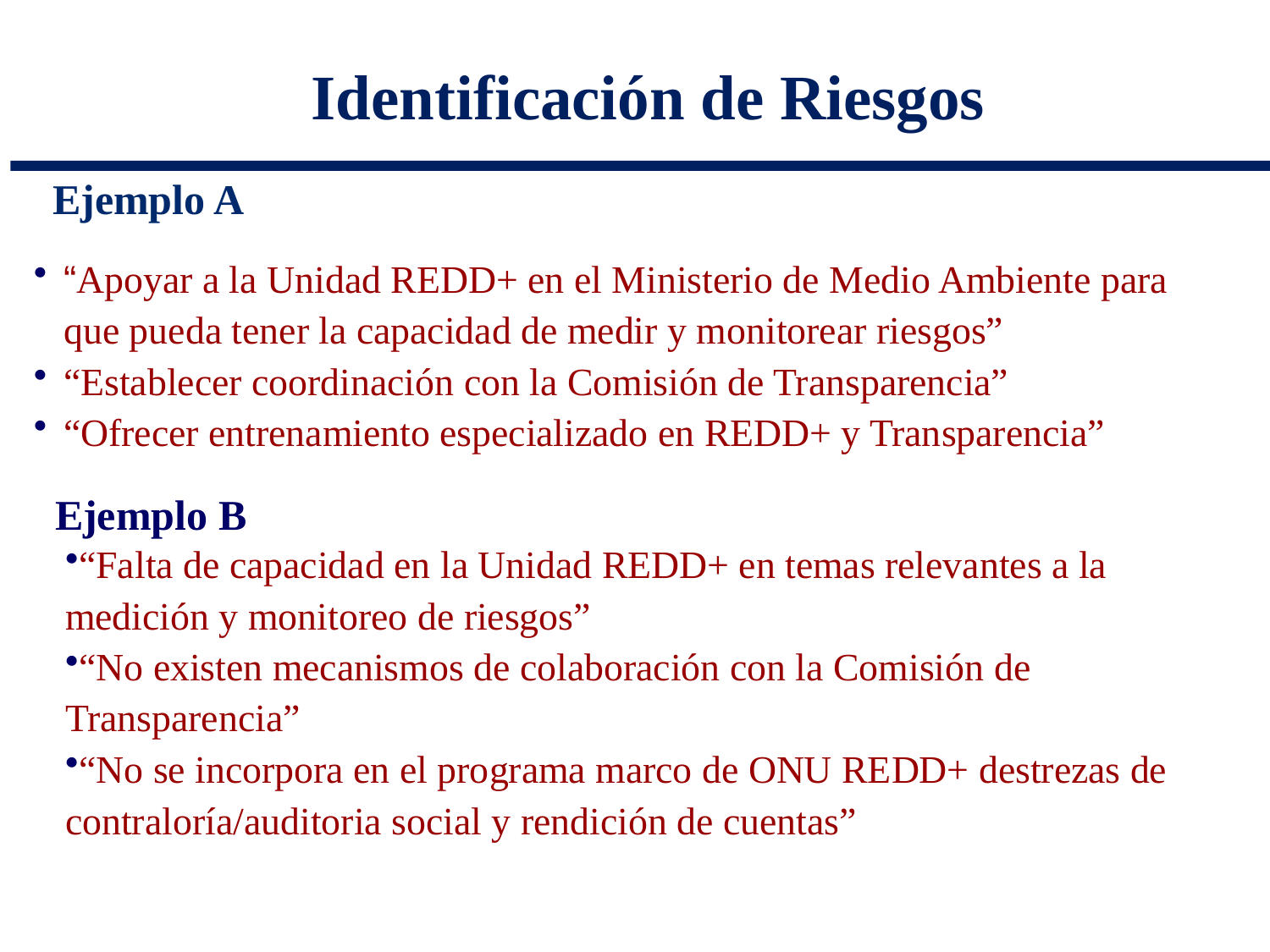

Identificación de Riesgos

Ejemplo A
“Apoyar a la Unidad REDD+ en el Ministerio de Medio Ambiente para que pueda tener la capacidad de medir y monitorear riesgos”
“Establecer coordinación con la Comisión de Transparencia”
“Ofrecer entrenamiento especializado en REDD+ y Transparencia”
Ejemplo B
“Falta de capacidad en la Unidad REDD+ en temas relevantes a la medición y monitoreo de riesgos”
“No existen mecanismos de colaboración con la Comisión de Transparencia”
“No se incorpora en el programa marco de ONU REDD+ destrezas de contraloría/auditoria social y rendición de cuentas”